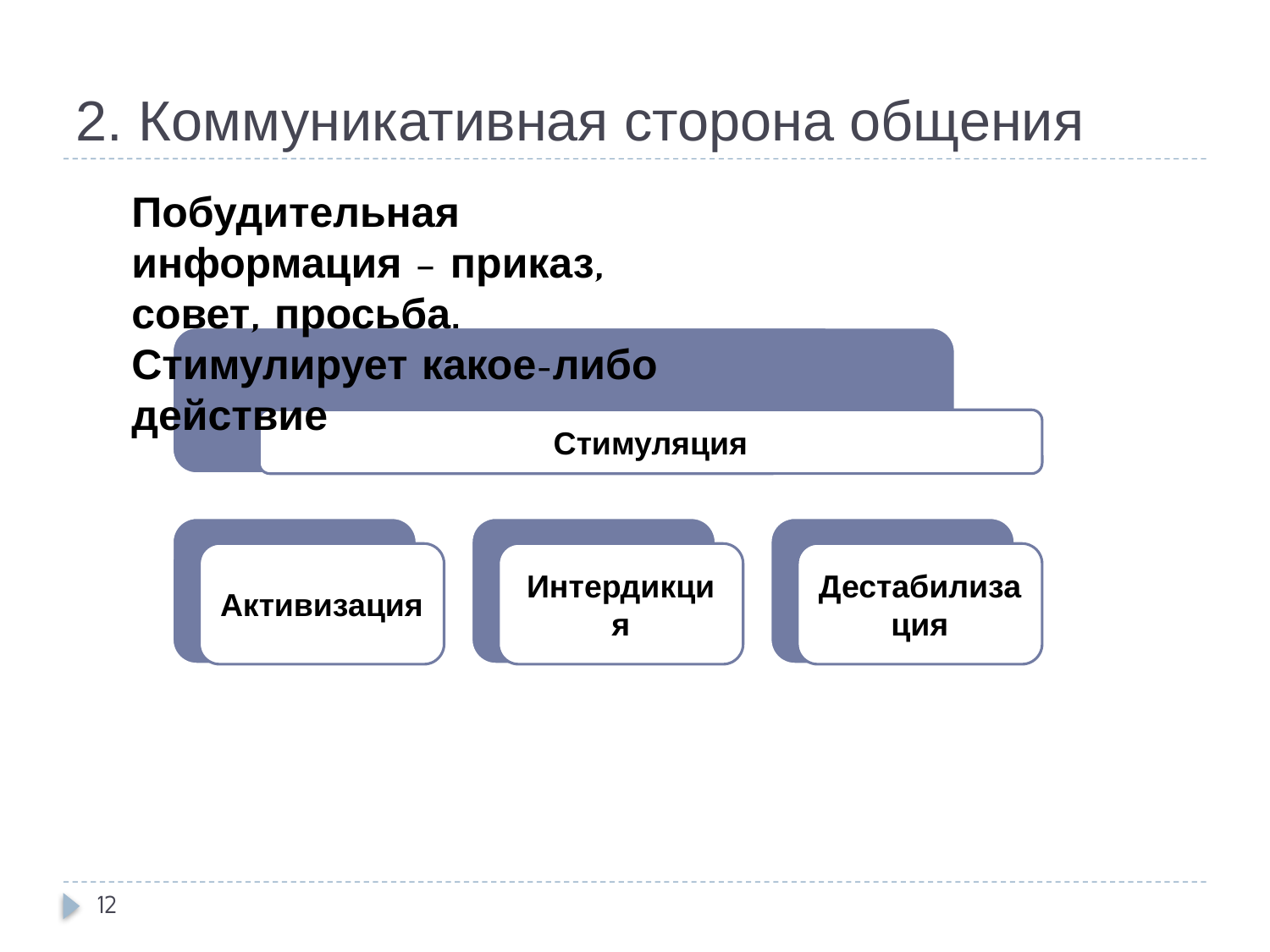

# 2. Коммуникативная сторона общения
Побудительная информация – приказ, совет, просьба. Стимулирует какое-либо действие
Стимуляция
Активизация
Интердикция
Дестабилизация
12